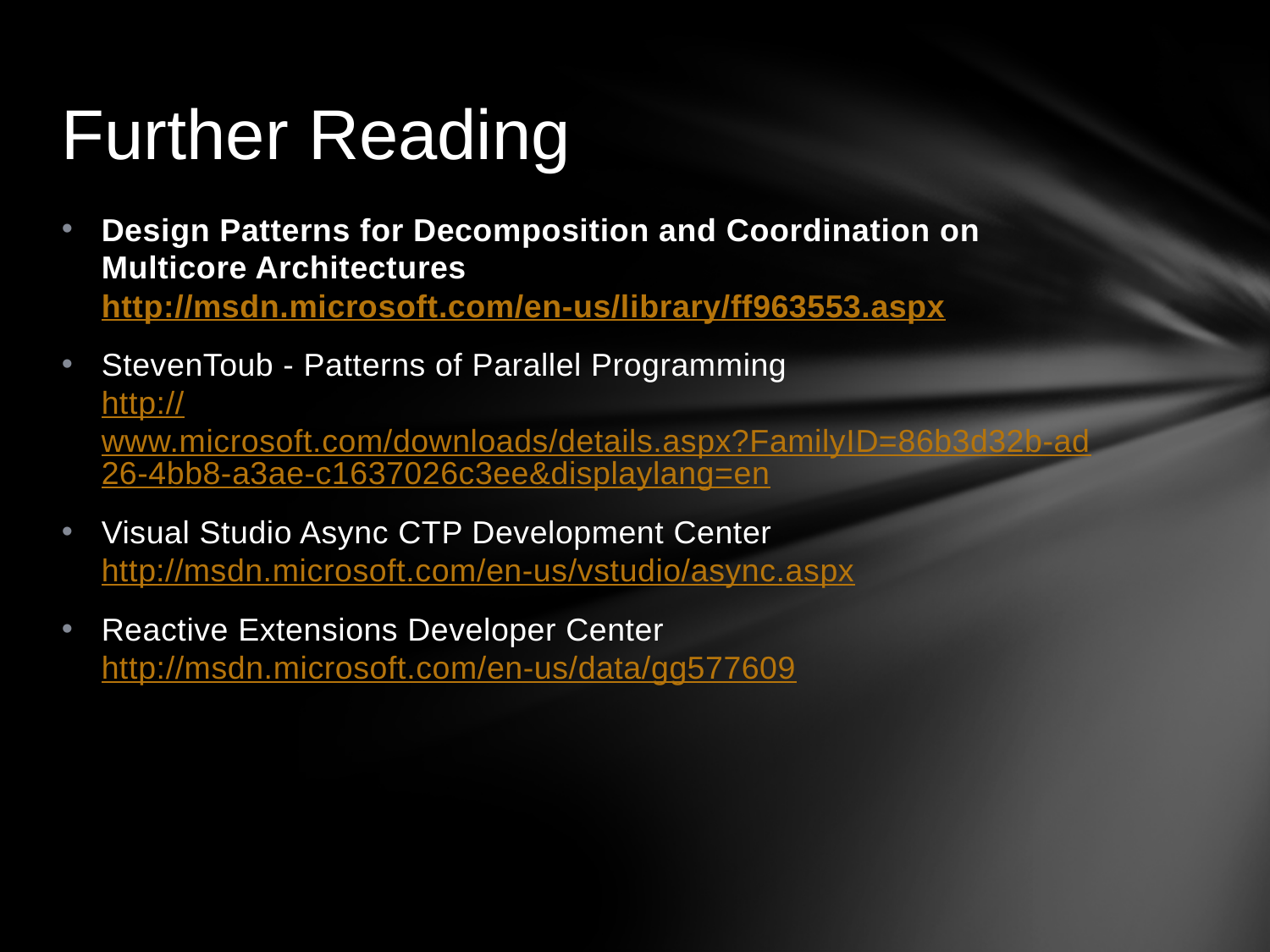

# Further Reading
Design Patterns for Decomposition and Coordination on Multicore Architectures
http://msdn.microsoft.com/en-us/library/ff963553.aspx
StevenToub - Patterns of Parallel Programming
http://www.microsoft.com/downloads/details.aspx?FamilyID=86b3d32b-ad26-4bb8-a3ae-c1637026c3ee&displaylang=en
Visual Studio Async CTP Development Center
http://msdn.microsoft.com/en-us/vstudio/async.aspx
Reactive Extensions Developer Center
http://msdn.microsoft.com/en-us/data/gg577609